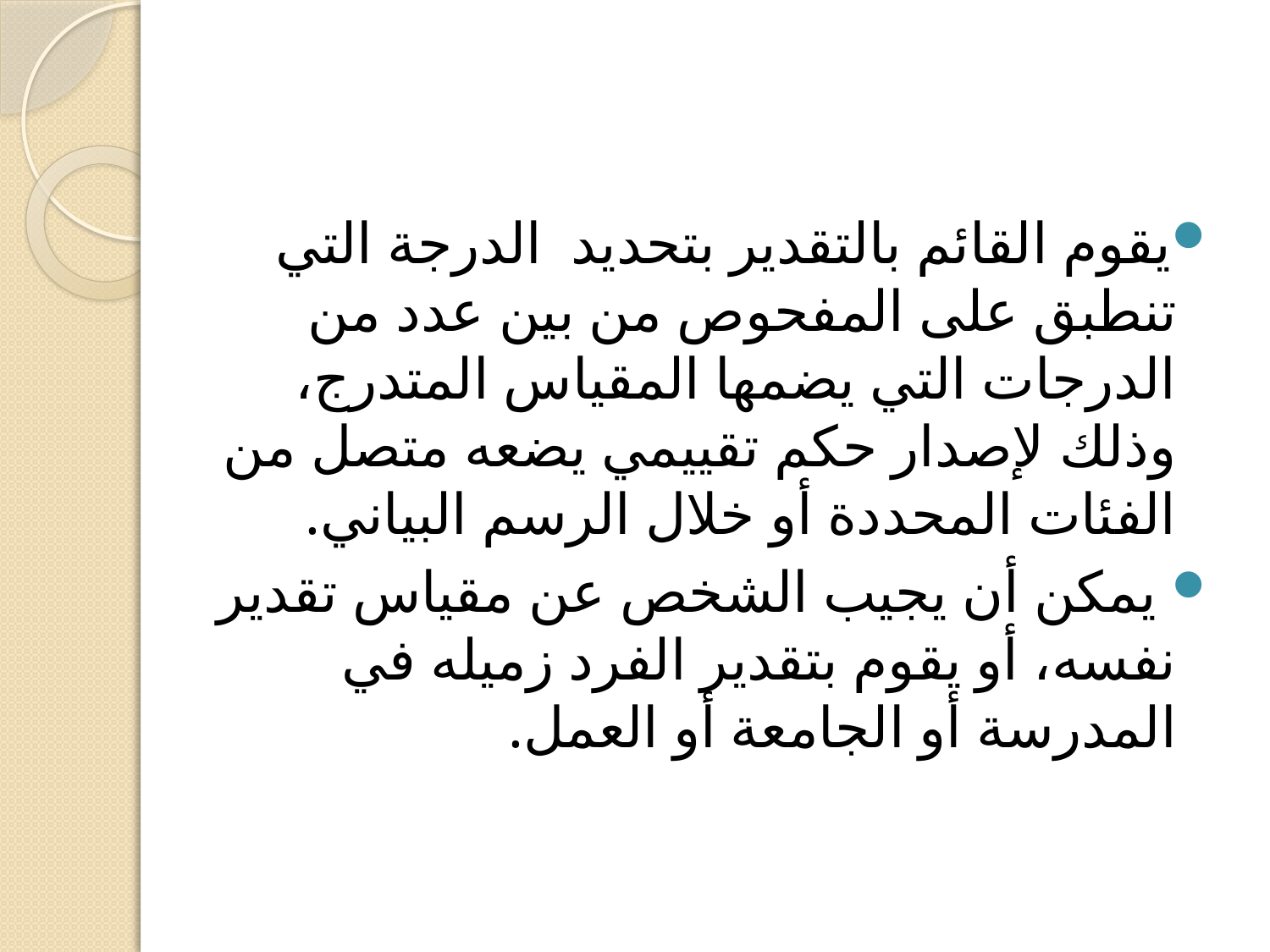

يقوم القائم بالتقدير بتحديد  الدرجة التي تنطبق على المفحوص من بين عدد من الدرجات التي يضمها المقياس المتدرج، وذلك لإصدار حكم تقييمي يضعه متصل من الفئات المحددة أو خلال الرسم البياني.
 يمكن أن يجيب الشخص عن مقياس تقدير نفسه، أو يقوم بتقدير الفرد زميله في المدرسة أو الجامعة أو العمل.